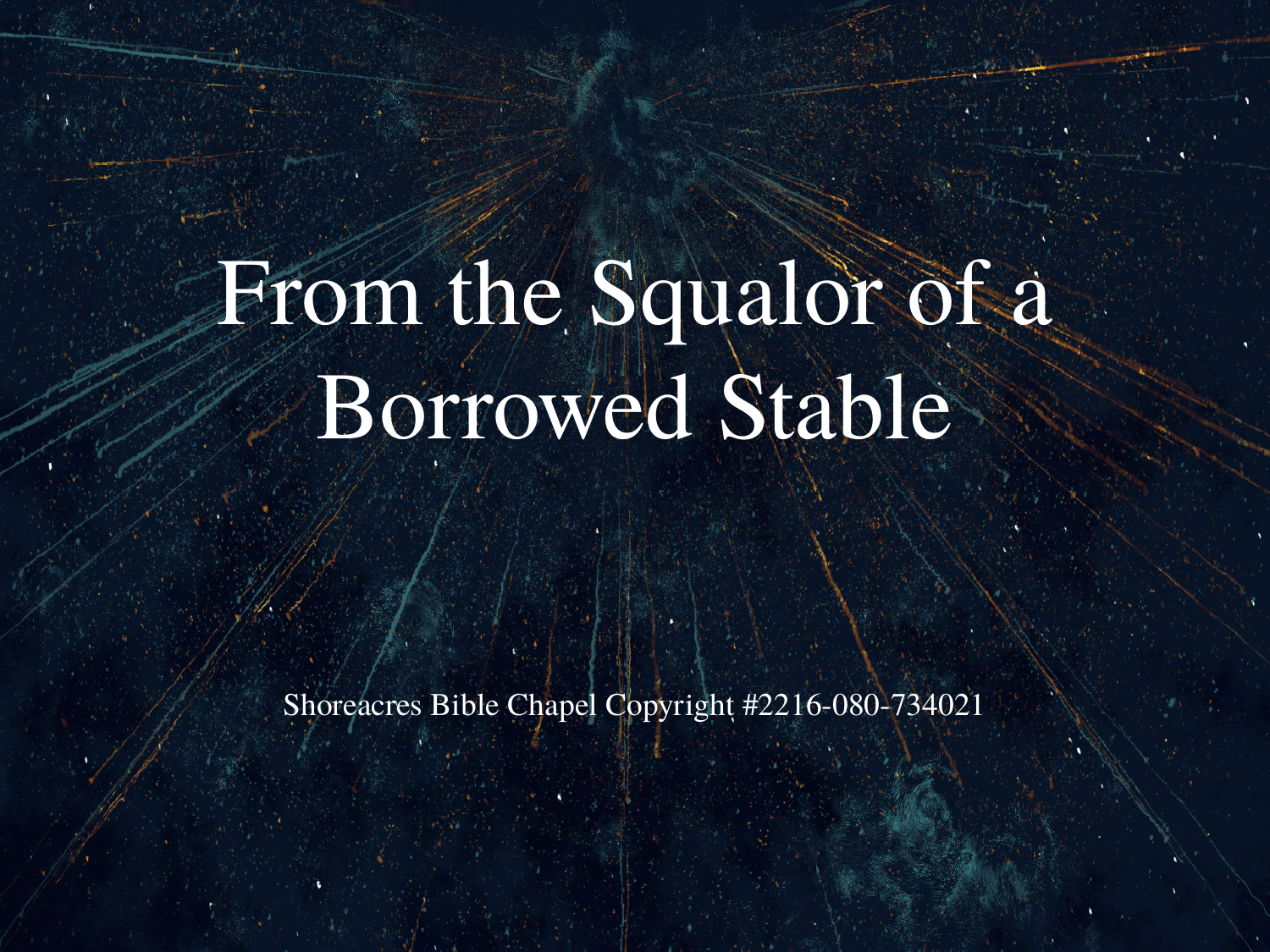

# From the Squalor of a Borrowed Stable
Shoreacres Bible Chapel Copyright #2216-080-734021